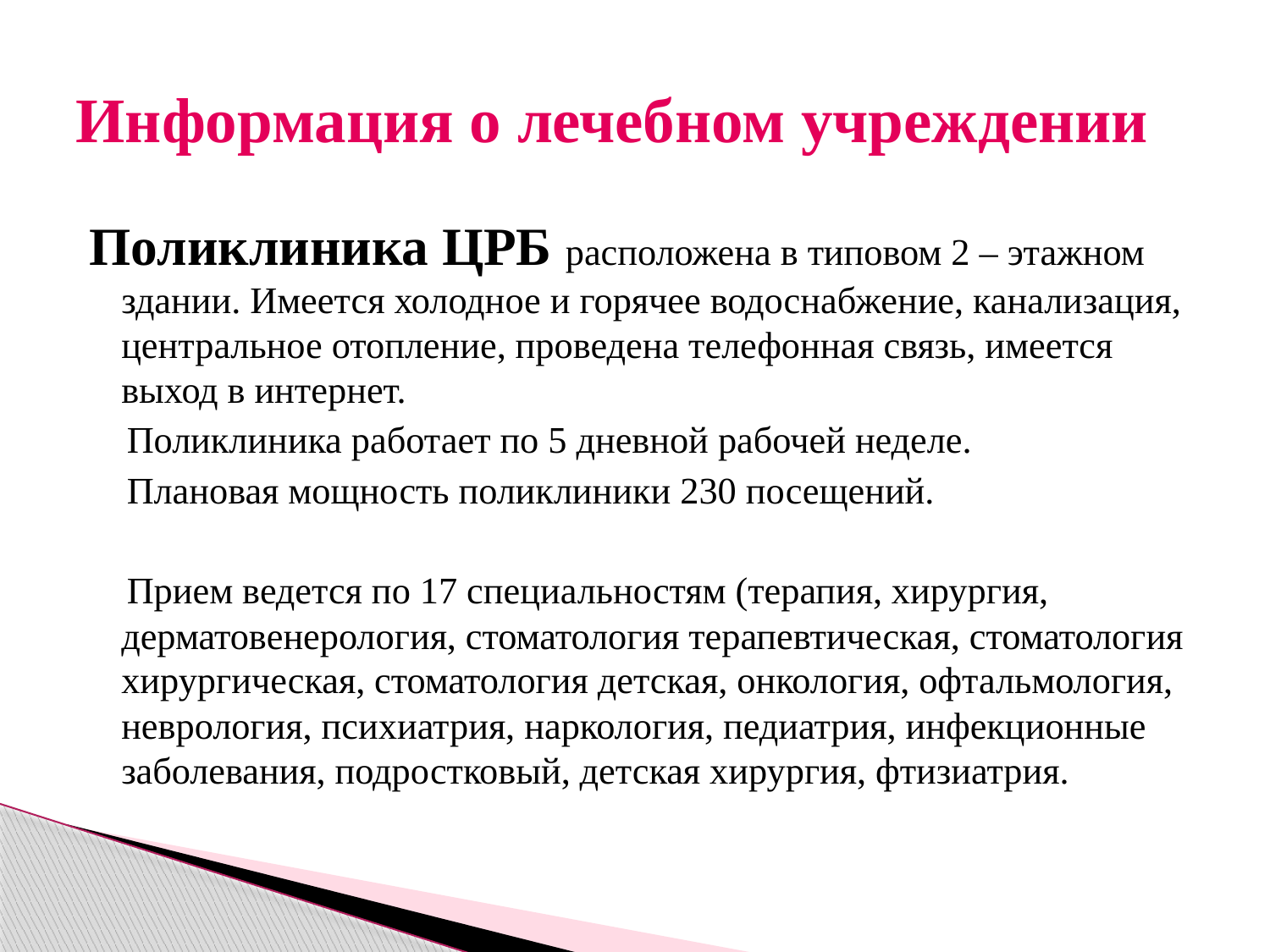

# Информация о лечебном учреждении
Поликлиника ЦРБ расположена в типовом 2 – этажном здании. Имеется холодное и горячее водоснабжение, канализация, центральное отопление, проведена телефонная связь, имеется выход в интернет.
    Поликлиника работает по 5 дневной рабочей неделе.
    Плановая мощность поликлиники 230 посещений.

    Прием ведется по 17 специальностям (терапия, хирургия, дерматовенерология, стоматология терапевтическая, стоматология хирургическая, стоматология детская, онкология, офтальмология, неврология, психиатрия, наркология, педиатрия, инфекционные заболевания, подростковый, детская хирургия, фтизиатрия.